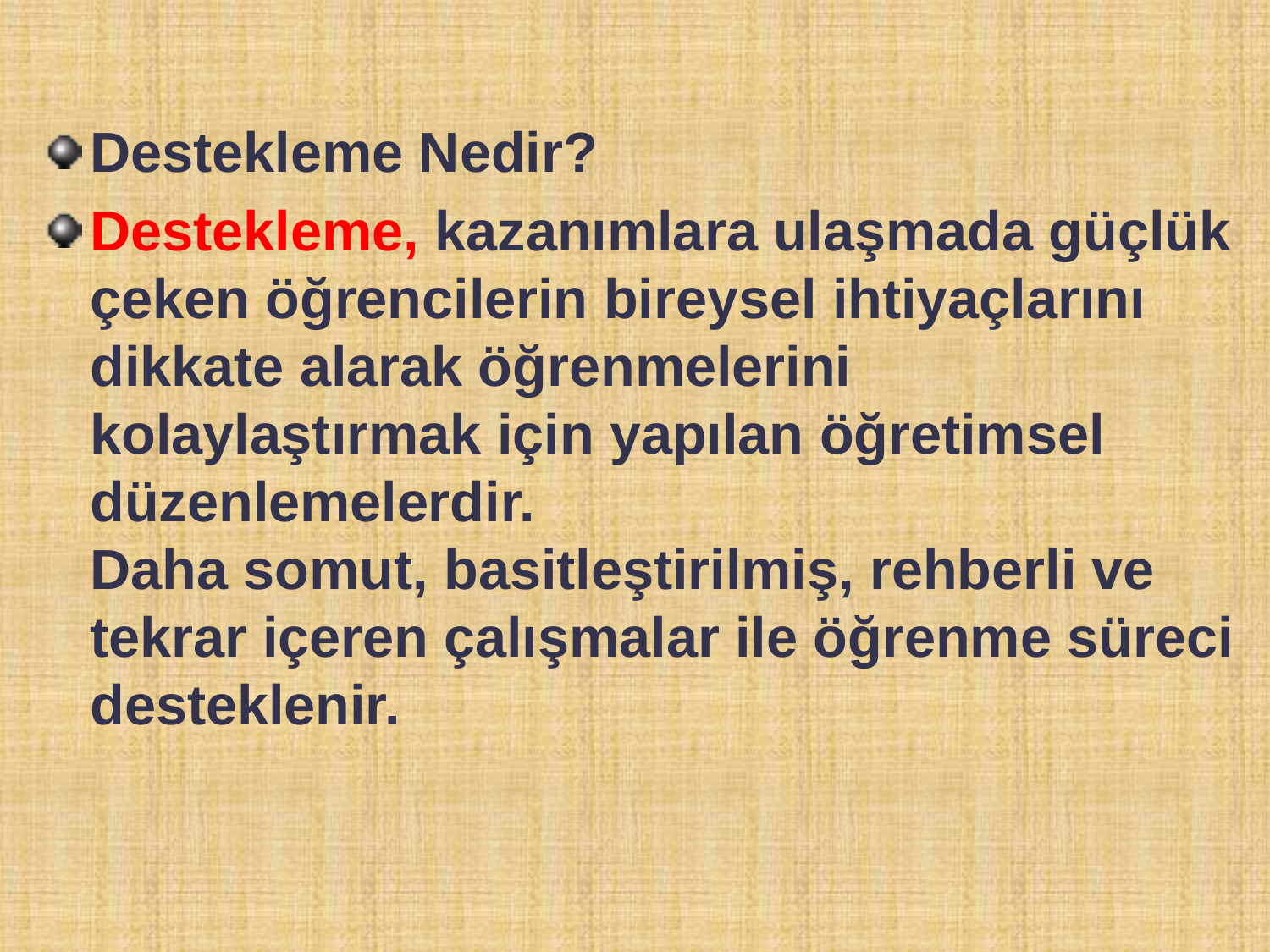

Destekleme Nedir?
Destekleme, kazanımlara ulaşmada güçlük çeken öğrencilerin bireysel ihtiyaçlarını dikkate alarak öğrenmelerini kolaylaştırmak için yapılan öğretimsel düzenlemelerdir.
Daha somut, basitleştirilmiş, rehberli ve tekrar içeren çalışmalar ile öğrenme süreci desteklenir.